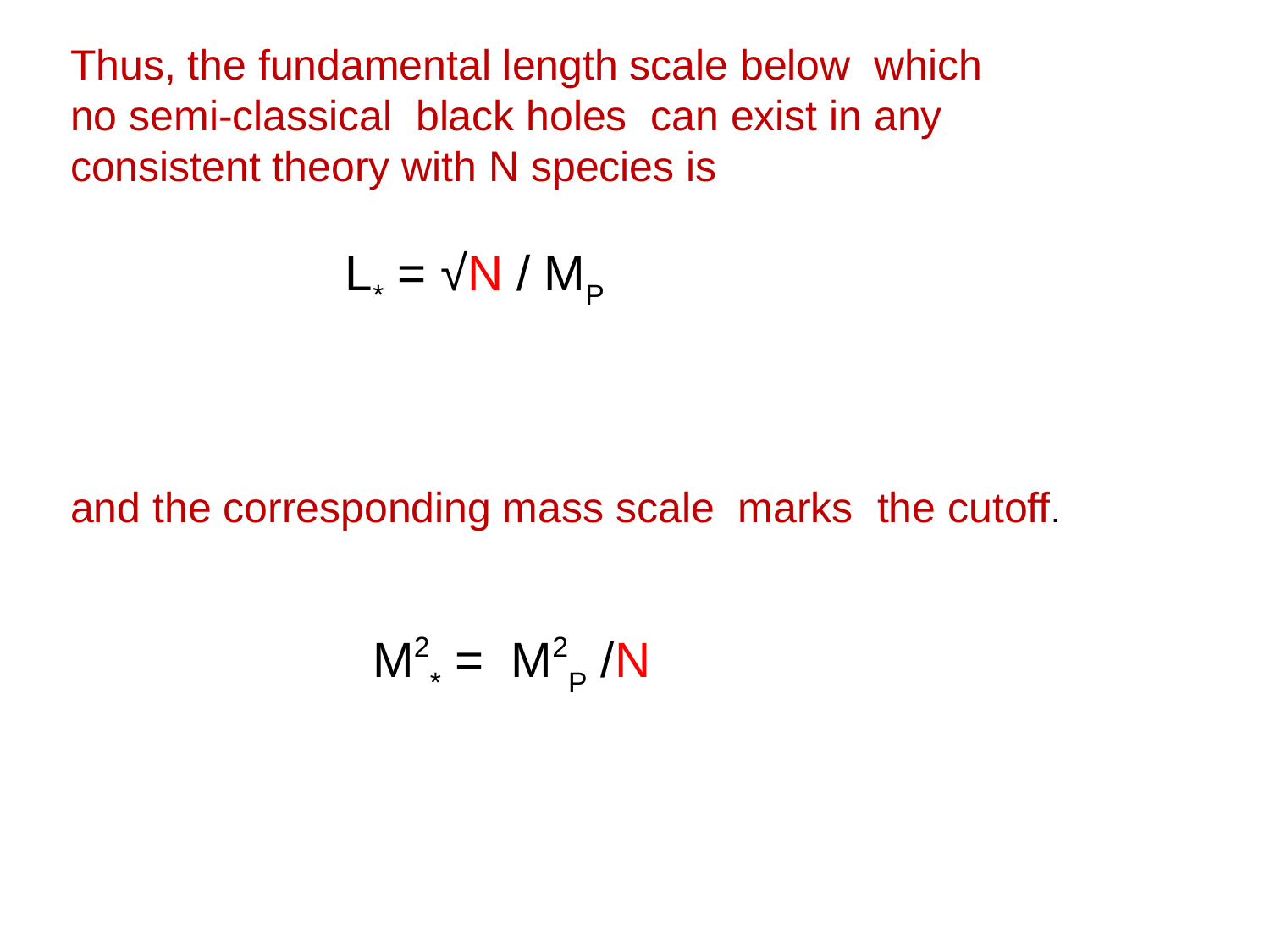

Thus, the fundamental length scale below  which
no semi-classical  black holes  can exist in any
consistent theory with N species is

                    L* = √N / MP

and the corresponding mass scale  marks  the cutoff.

                      M2* =  M2P /N